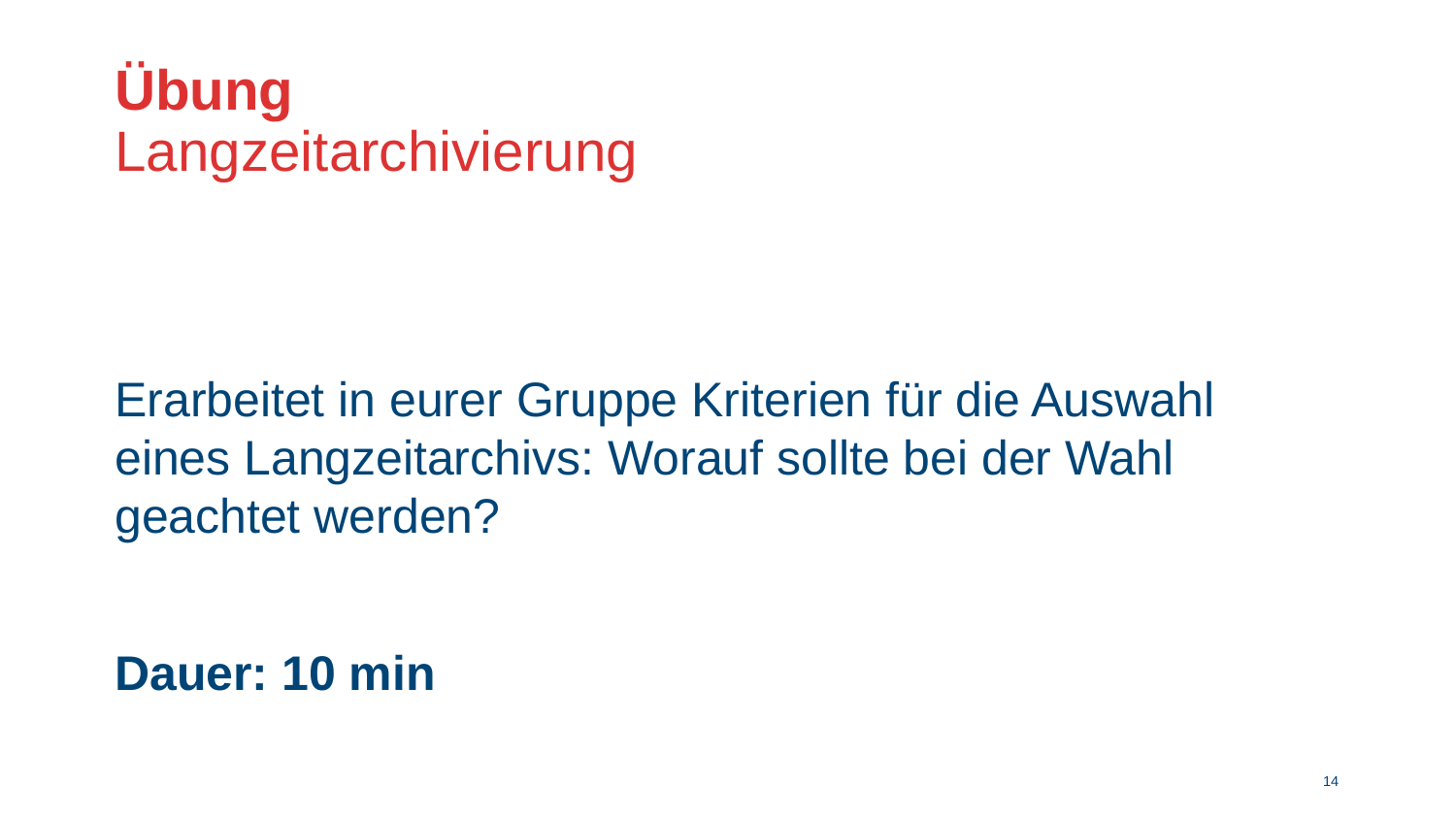

# Übung Langzeitarchivierung
Erarbeitet in eurer Gruppe Kriterien für die Auswahl eines Langzeitarchivs: Worauf sollte bei der Wahl geachtet werden?

Dauer: 10 min
14